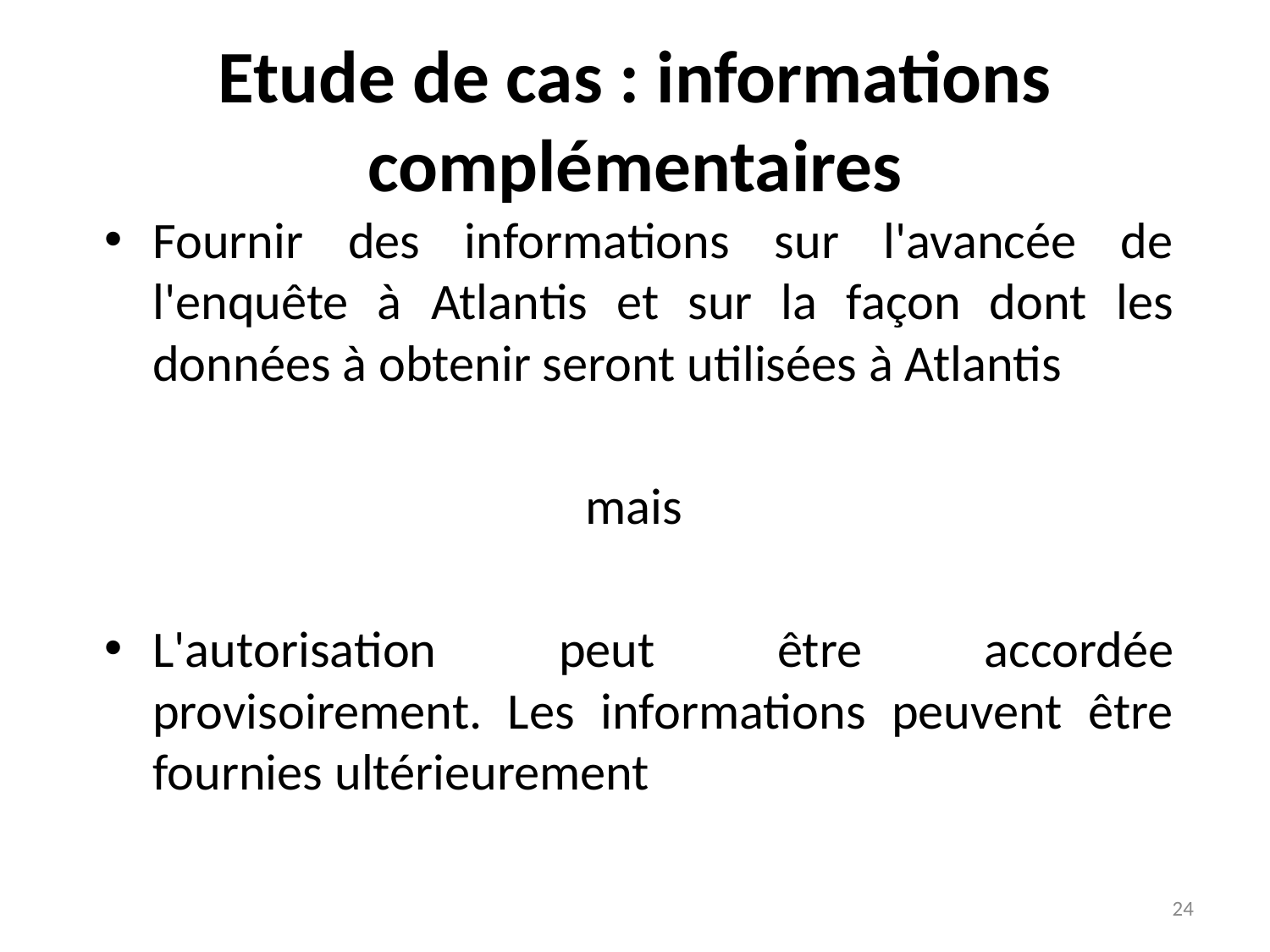

# Etude de cas : informations complémentaires
Fournir des informations sur l'avancée de l'enquête à Atlantis et sur la façon dont les données à obtenir seront utilisées à Atlantis

mais

L'autorisation peut être accordée provisoirement. Les informations peuvent être fournies ultérieurement
24